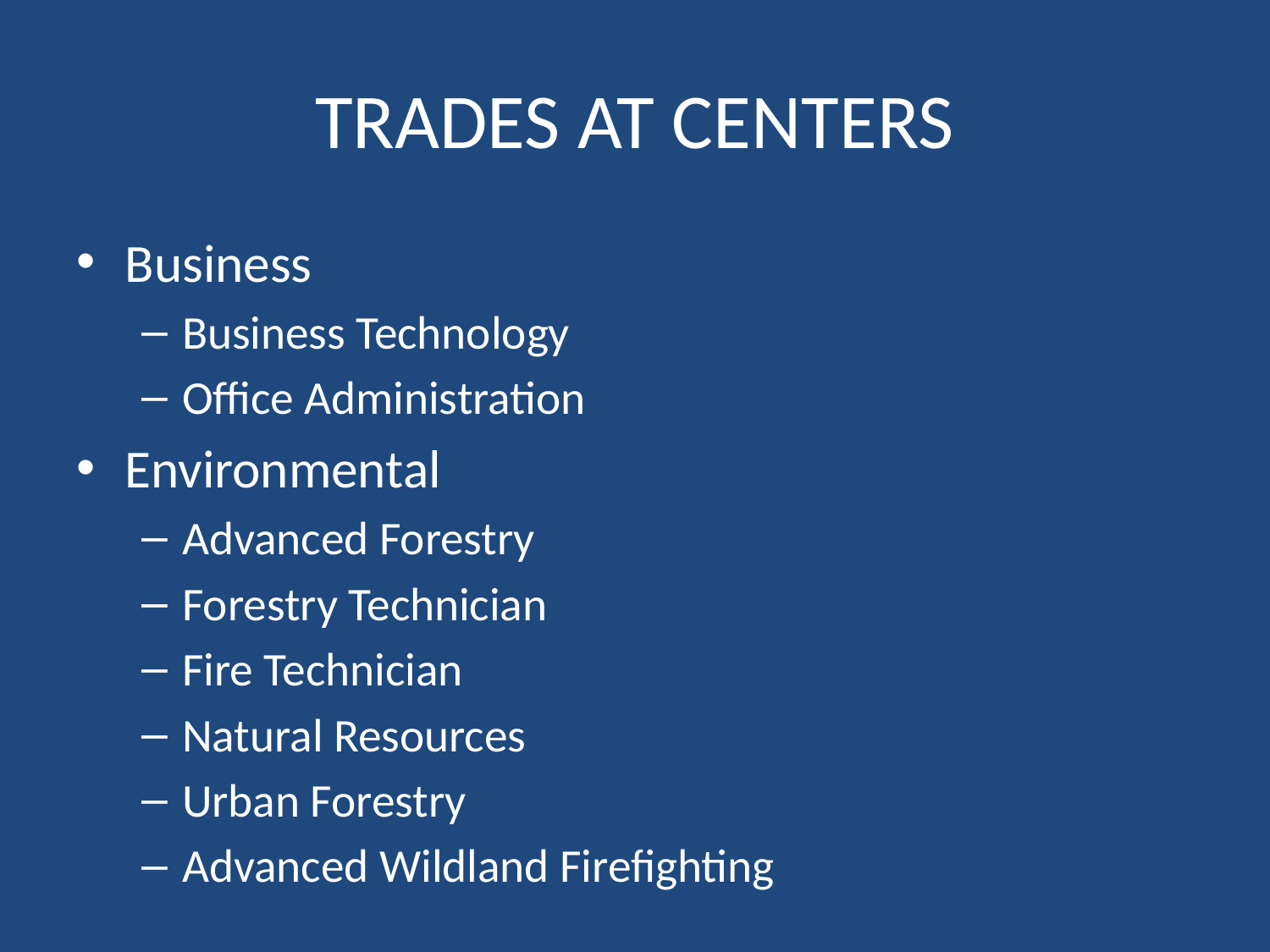

# TRADES AT CENTERS
Business
Business Technology
Office Administration
Environmental
Advanced Forestry
Forestry Technician
Fire Technician
Natural Resources
Urban Forestry
Advanced Wildland Firefighting